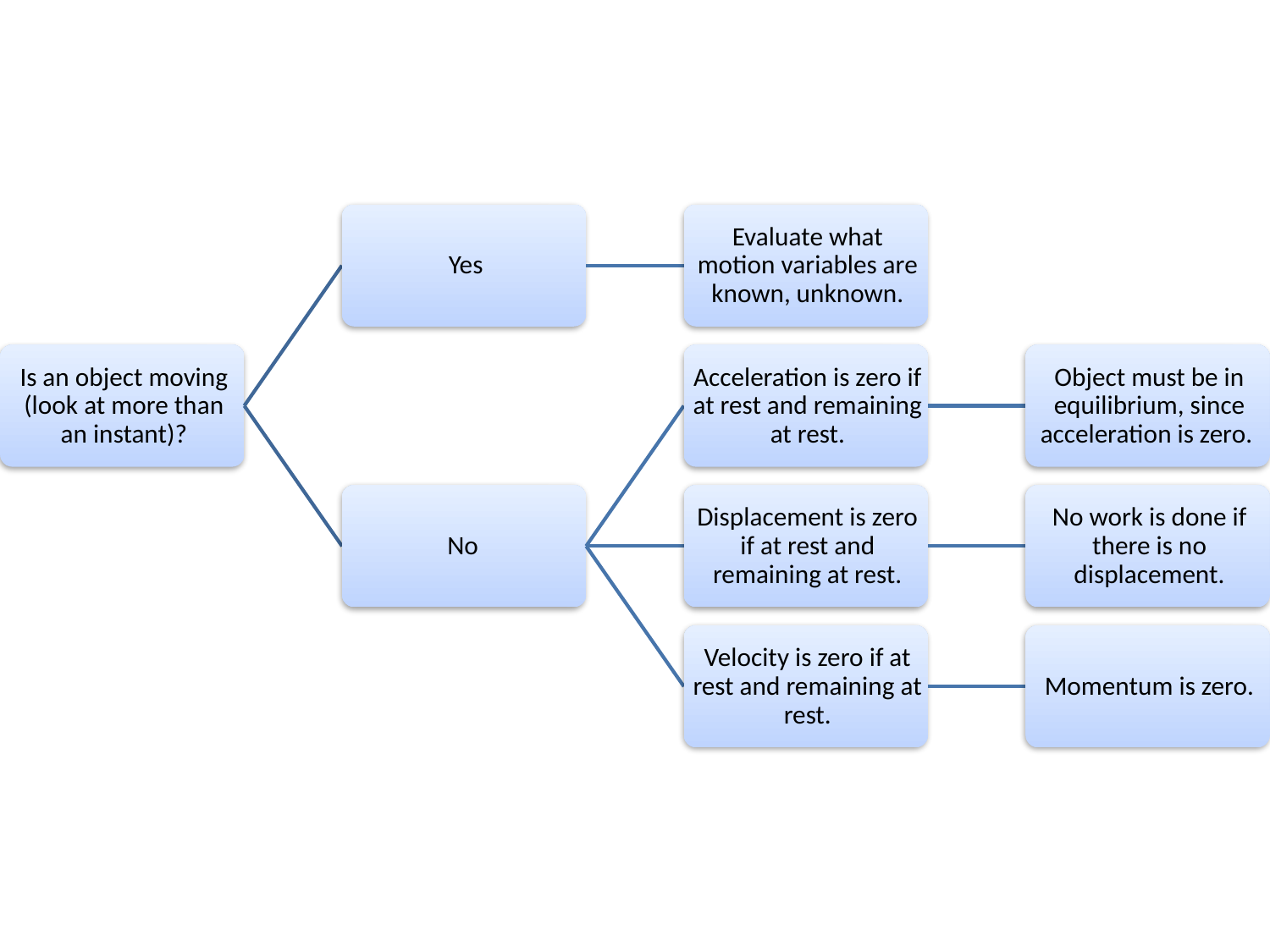

Is an object moving (look at more than an instant)?

Yes

Evaluate what motion variables are known, unknown.

No

Acceleration is zero if at rest and remaining at rest.

Object must be in equilibrium, since acceleration is zero.

Displacement is zero if at rest and remaining at rest.

No work is done if there is no displacement.

Velocity is zero if at rest and remaining at rest.

Momentum is zero.